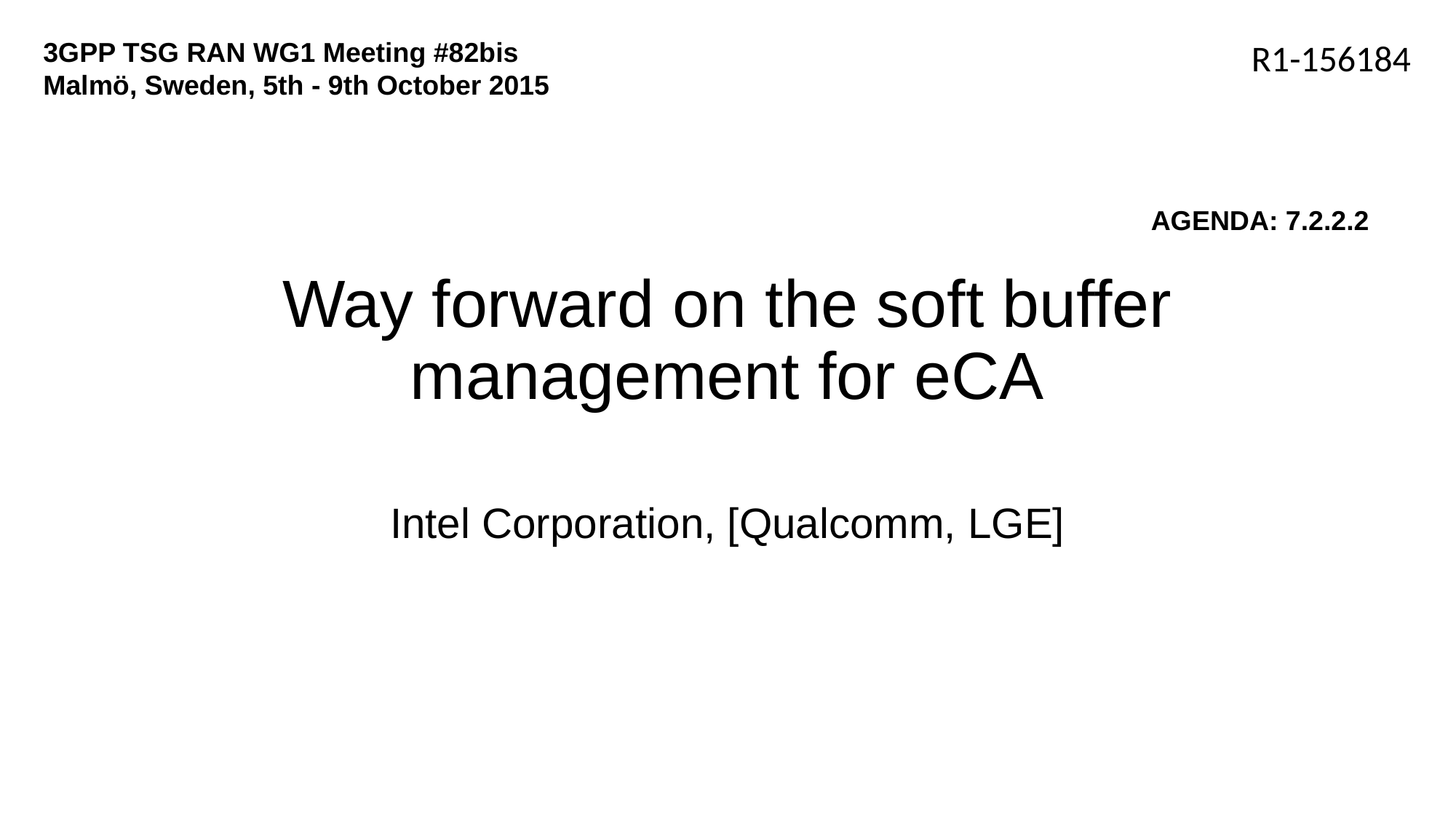

3GPP TSG RAN WG1 Meeting #82bis
Malmö, Sweden, 5th - 9th October 2015
R1-156184
AGENDA: 7.2.2.2
# Way forward on the soft buffer management for eCA

Intel Corporation, [Qualcomm, LGE]